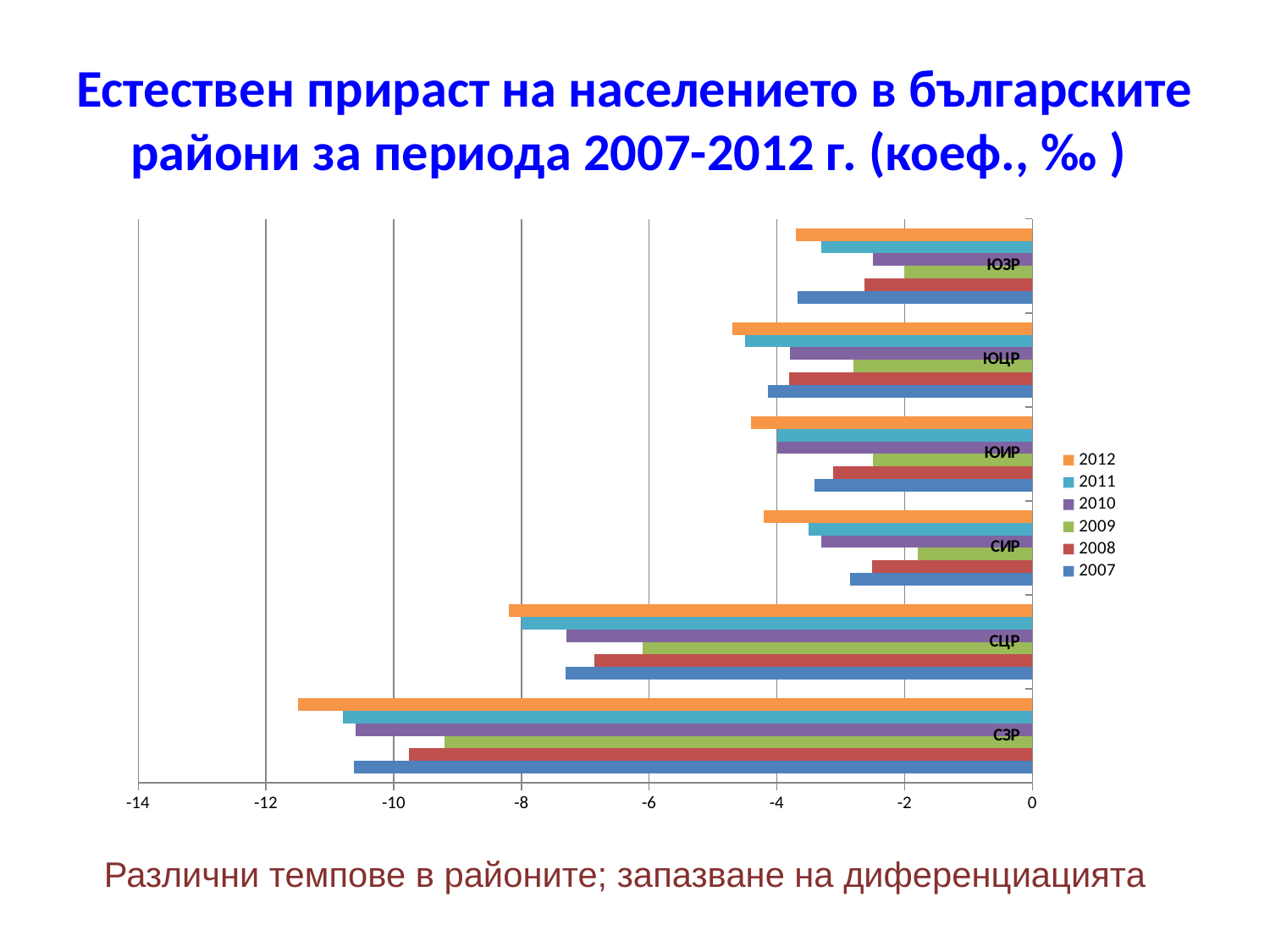

# Естествен прираст на населението в българските райони за периода 2007-2012 г. (коеф., ‰ )

### Chart

| Category | 2007 | 2008 | 2009 | 2010 | 2011 | 2012 |
|---|---|---|---|---|---|---|
| СЗР | -10.62 | -9.76 | -9.2 | -10.6 | -10.8 | -11.5 |
| СЦР | -7.31 | -6.86 | -6.1 | -7.3 | -8.0 | -8.2 |
| СИР | -2.85 | -2.51 | -1.8 | -3.3 | -3.5 | -4.2 |
| ЮИР | -3.41 | -3.12 | -2.5 | -4.0 | -4.0 | -4.4 |
| ЮЦР | -4.14 | -3.81 | -2.8 | -3.8 | -4.5 | -4.7 |
| ЮЗР | -3.67 | -2.63 | -2.0 | -2.5 | -3.3 | -3.7 |
Различни темпове в районите; запазване на диференциацията